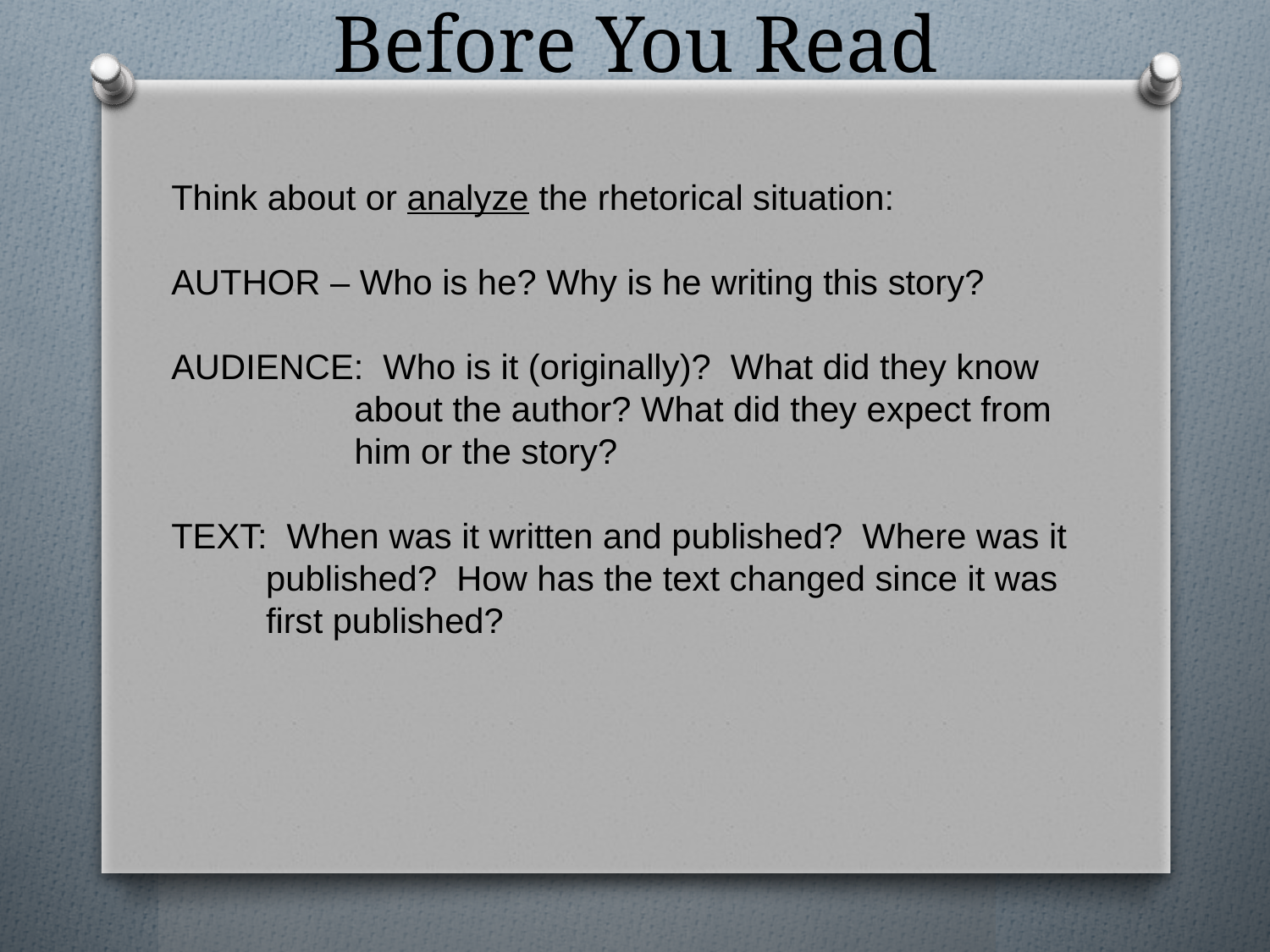

# Before You Read
Think about or analyze the rhetorical situation:

AUTHOR – Who is he? Why is he writing this story?

AUDIENCE:  Who is it (originally)?  What did they know about the author? What did they expect from him or the story?

TEXT:  When was it written and published?  Where was it published?  How has the text changed since it was first published?